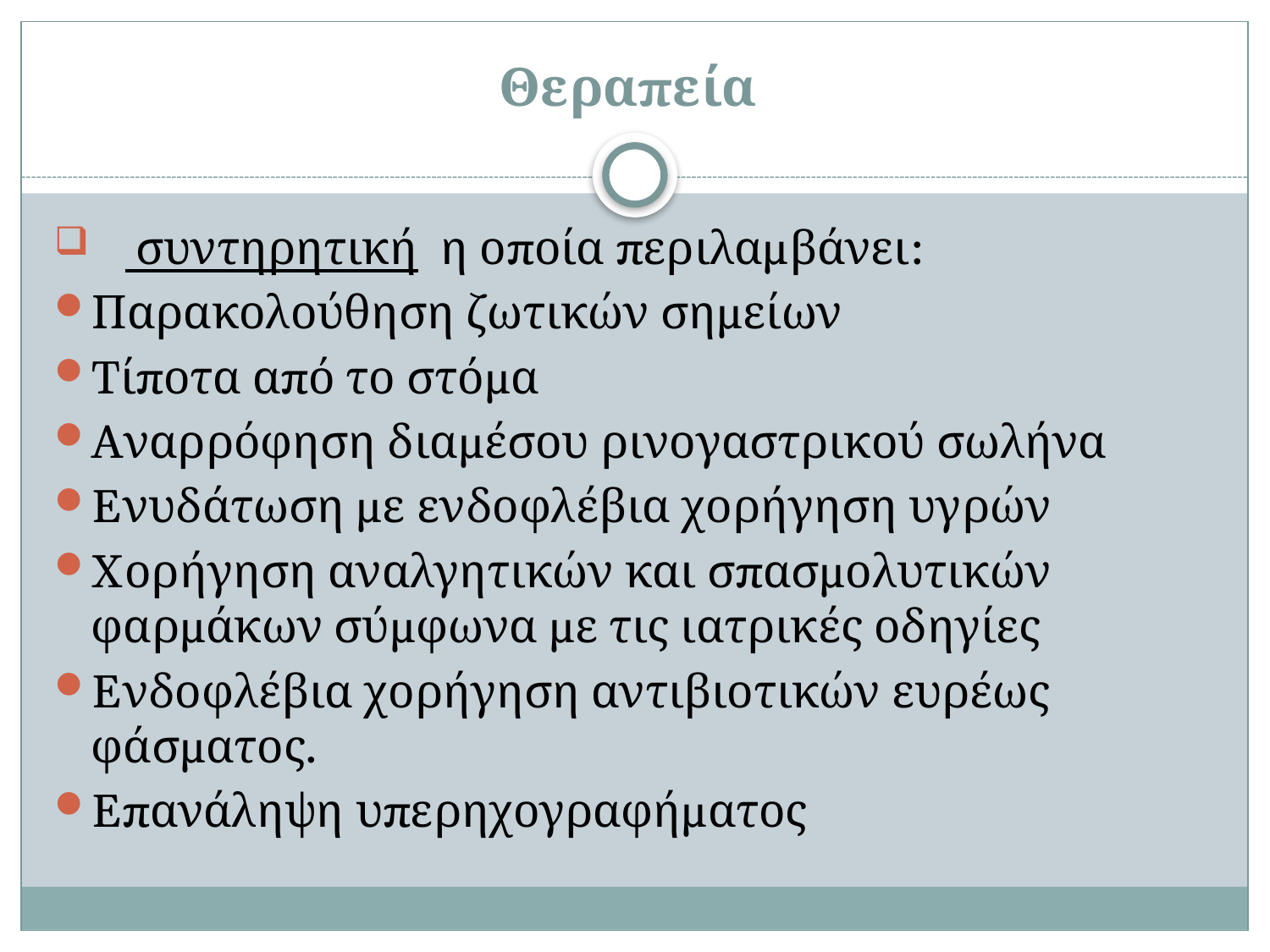

# Θεραπεία
    συντηρητική  η οποία περιλαμβάνει:
Παρακολούθηση ζωτικών σημείων
Τίποτα από το στόμα
Αναρρόφηση διαμέσου ρινογαστρικού σωλήνα
Ενυδάτωση με ενδοφλέβια χορήγηση υγρών
Χορήγηση αναλγητικών και σπασμολυτικών φαρμάκων σύμφωνα με τις ιατρικές οδηγίες
Ενδοφλέβια χορήγηση αντιβιοτικών ευρέως φάσματος.
Επανάληψη υπερηχογραφήματος